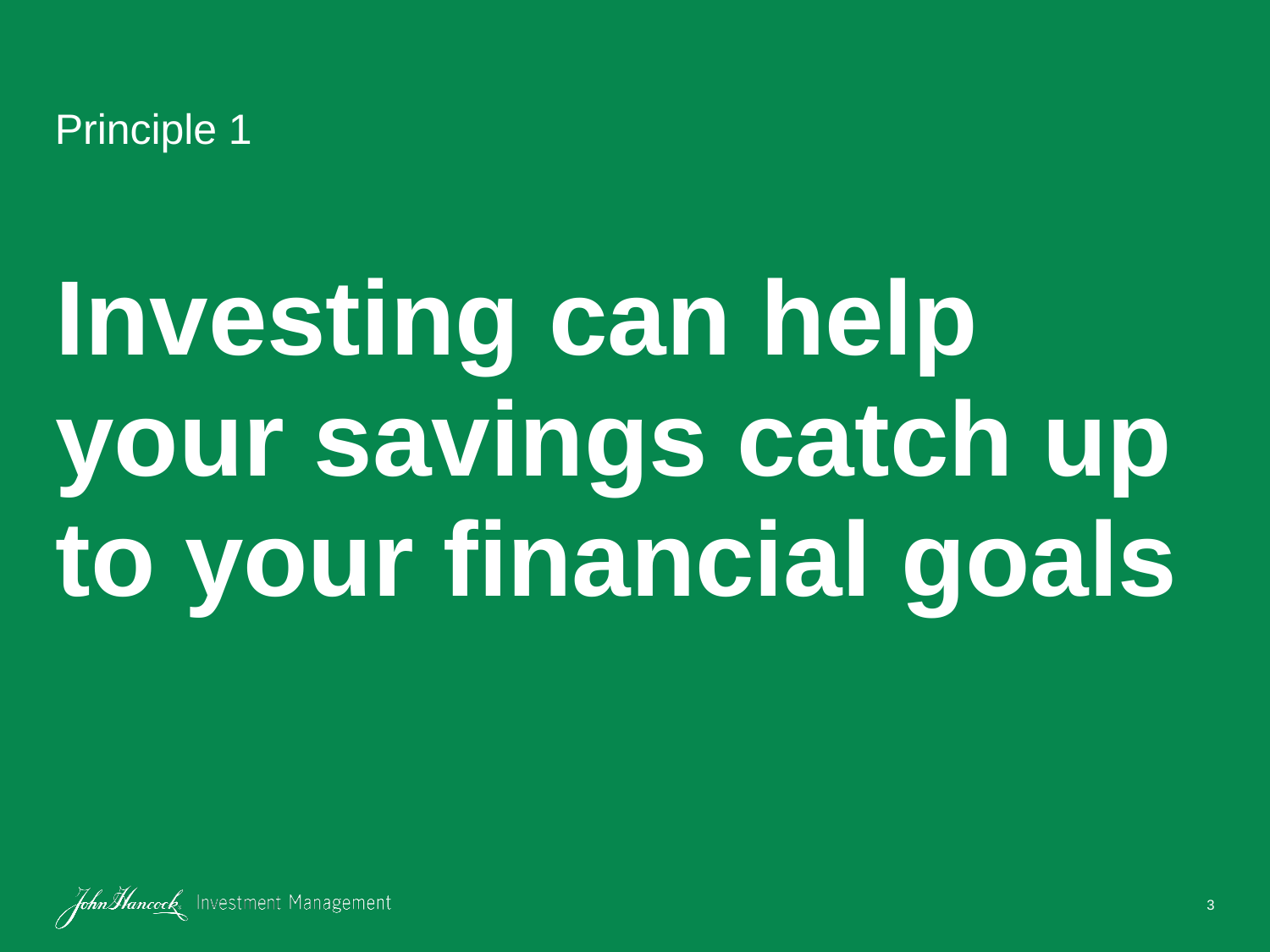

Principle 1
# Investing can help your savings catch up to your financial goals
3